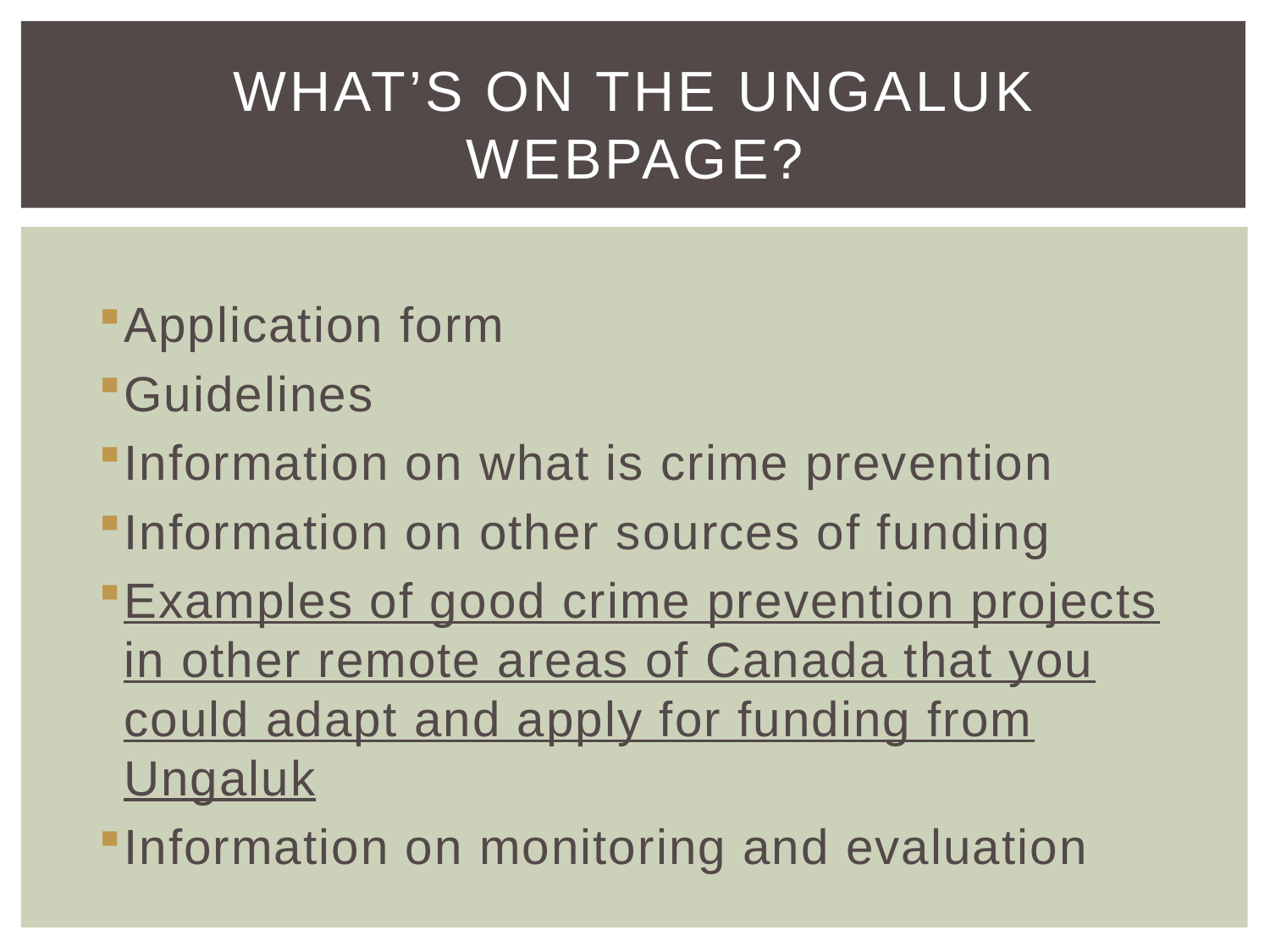

# What’s on the Ungaluk webpage?

Application form
Guidelines
Information on what is crime prevention
Information on other sources of funding
Examples of good crime prevention projects in other remote areas of Canada that you could adapt and apply for funding from Ungaluk
Information on monitoring and evaluation